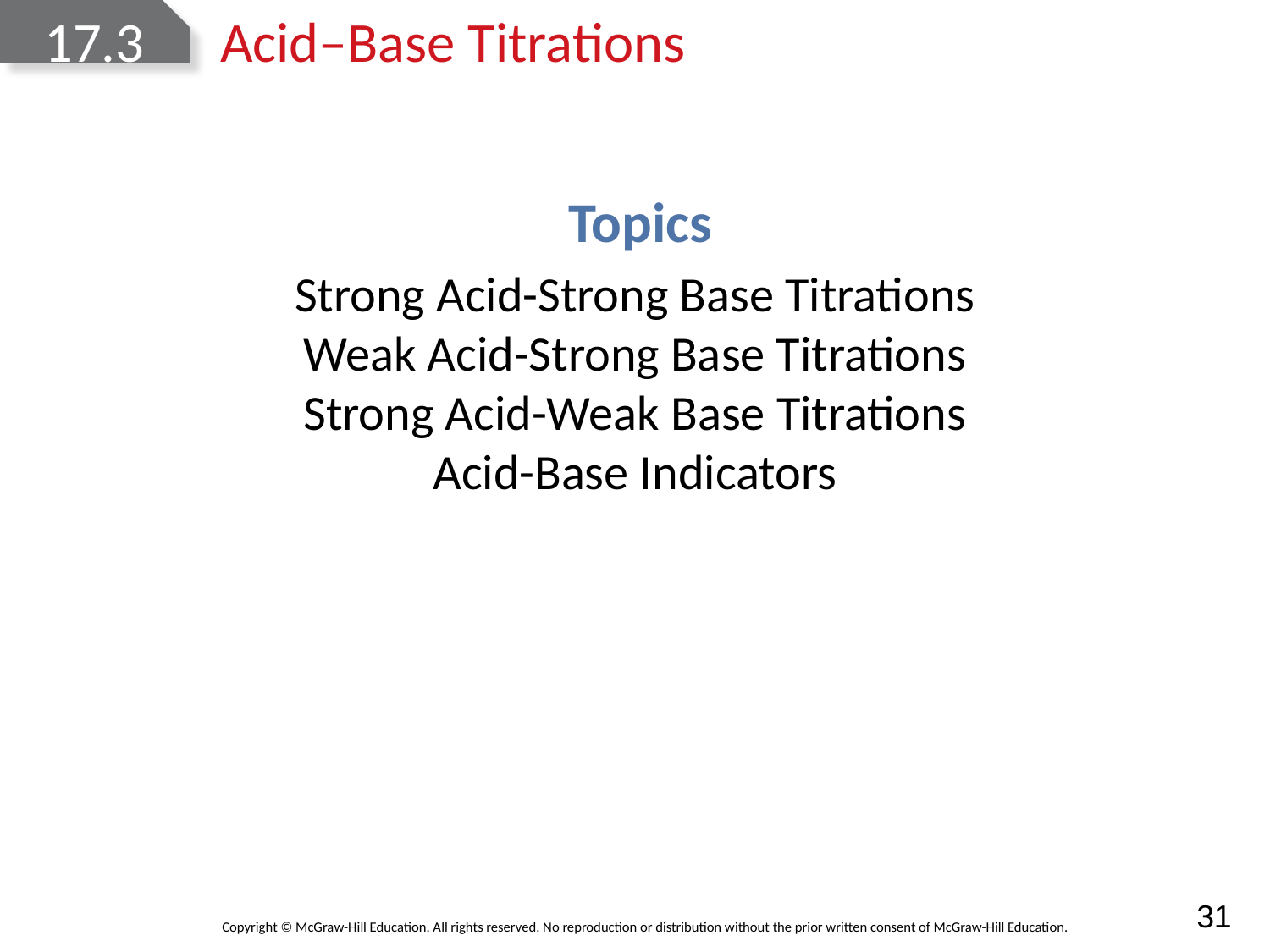

# 17.3	Acid‒Base Titrations
Topics
Strong Acid-Strong Base Titrations
Weak Acid-Strong Base Titrations
Strong Acid-Weak Base Titrations
Acid-Base Indicators